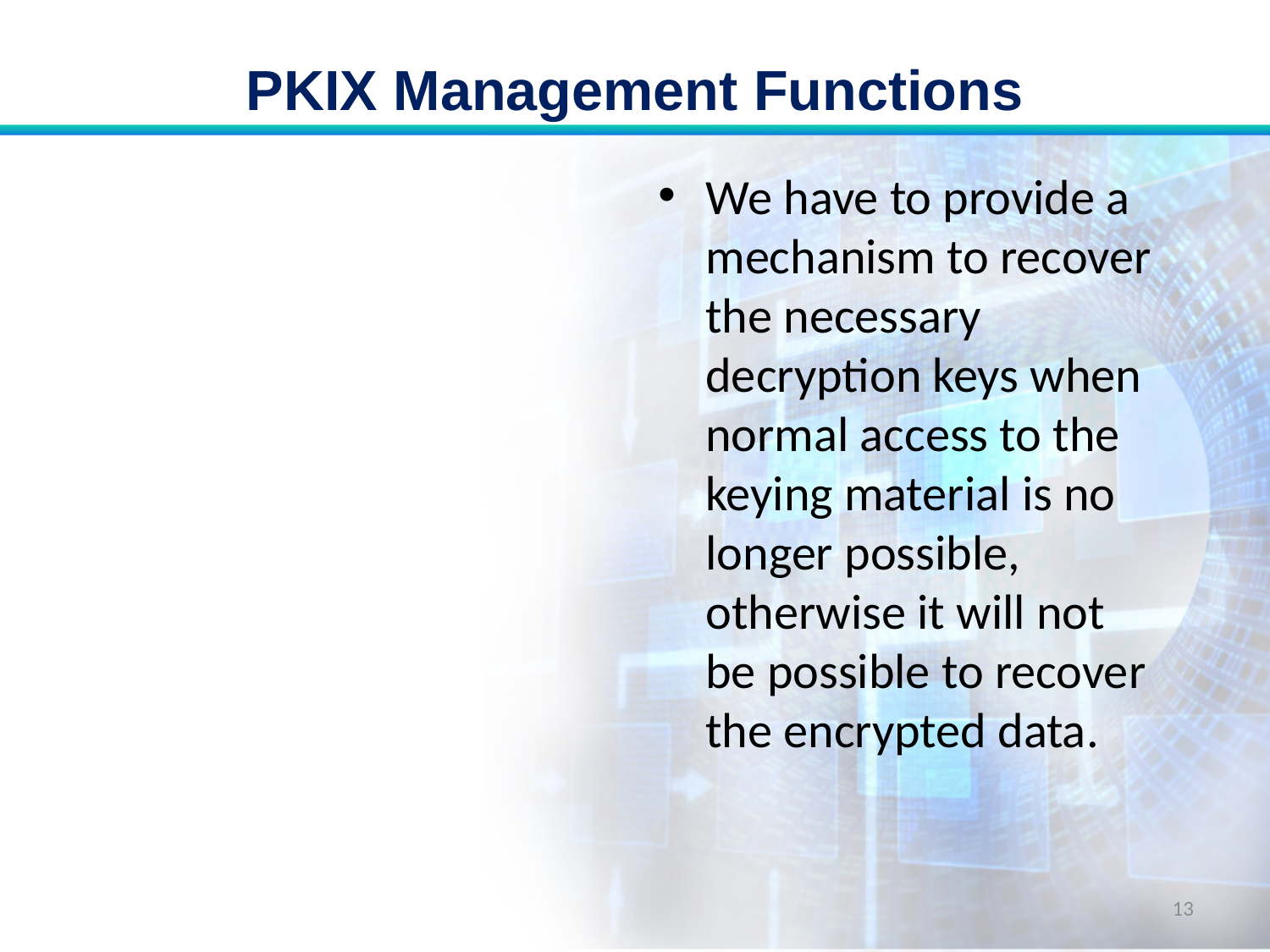

# PKIX Management Functions
We have to provide a mechanism to recover the necessary decryption keys when normal access to the keying material is no longer possible, otherwise it will not be possible to recover the encrypted data.
13